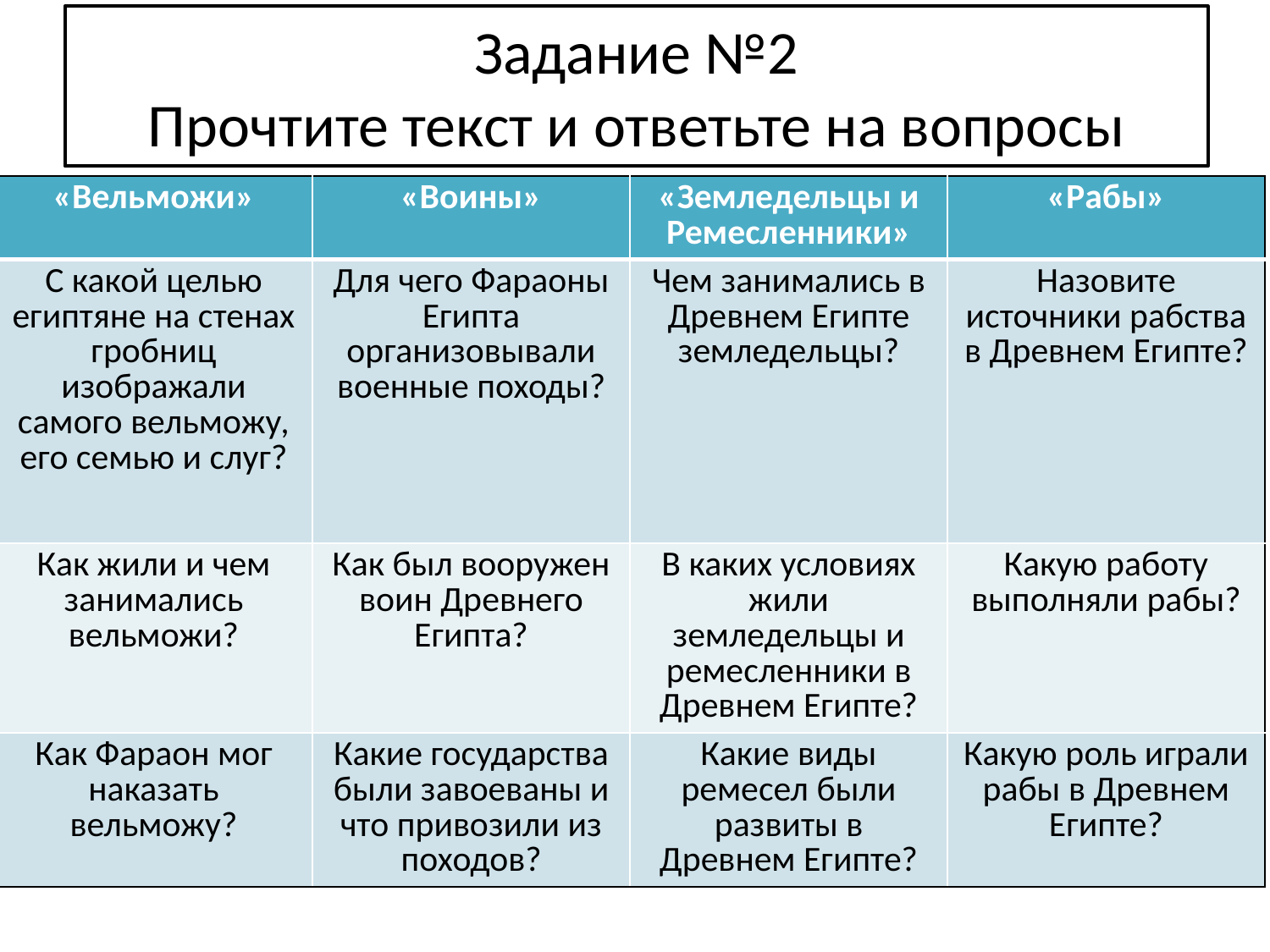

# Задание №2 Прочтите текст и ответьте на вопросы
| «Вельможи» | «Воины» | «Земледельцы и Ремесленники» | «Рабы» |
| --- | --- | --- | --- |
| С какой целью египтяне на стенах гробниц изображали самого вельможу, его семью и слуг? | Для чего Фараоны Египта организовывали военные походы? | Чем занимались в Древнем Египте земледельцы? | Назовите источники рабства в Древнем Египте? |
| Как жили и чем занимались вельможи? | Как был вооружен воин Древнего Египта? | В каких условиях жили земледельцы и ремесленники в Древнем Египте? | Какую работу выполняли рабы? |
| Как Фараон мог наказать вельможу? | Какие государства были завоеваны и что привозили из походов? | Какие виды ремесел были развиты в Древнем Египте? | Какую роль играли рабы в Древнем Египте? |